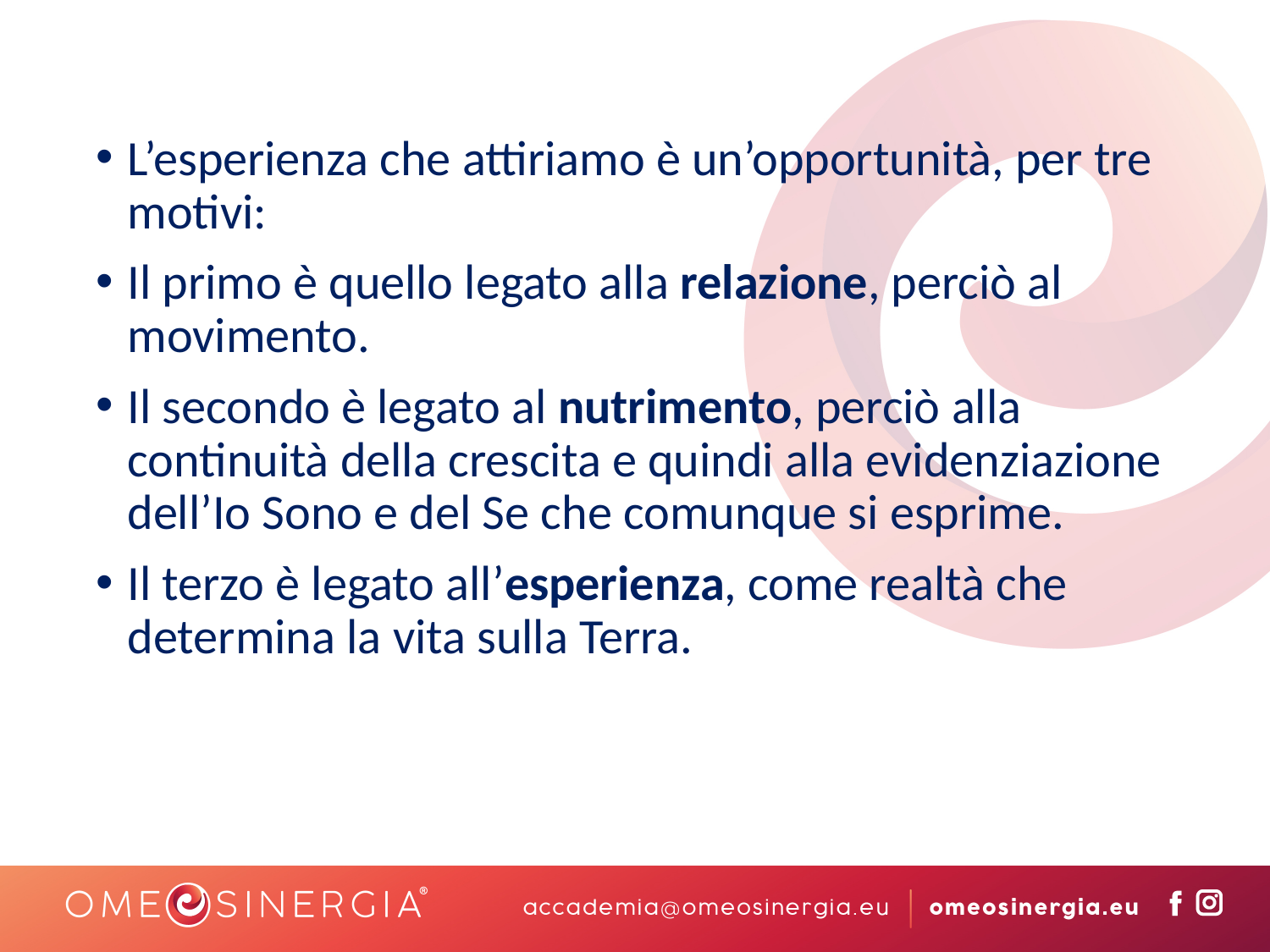

L’esperienza che attiriamo è un’opportunità, per tre motivi:
Il primo è quello legato alla relazione, perciò al movimento.
Il secondo è legato al nutrimento, perciò alla continuità della crescita e quindi alla evidenziazione dell’Io Sono e del Se che comunque si esprime.
Il terzo è legato all’esperienza, come realtà che determina la vita sulla Terra.